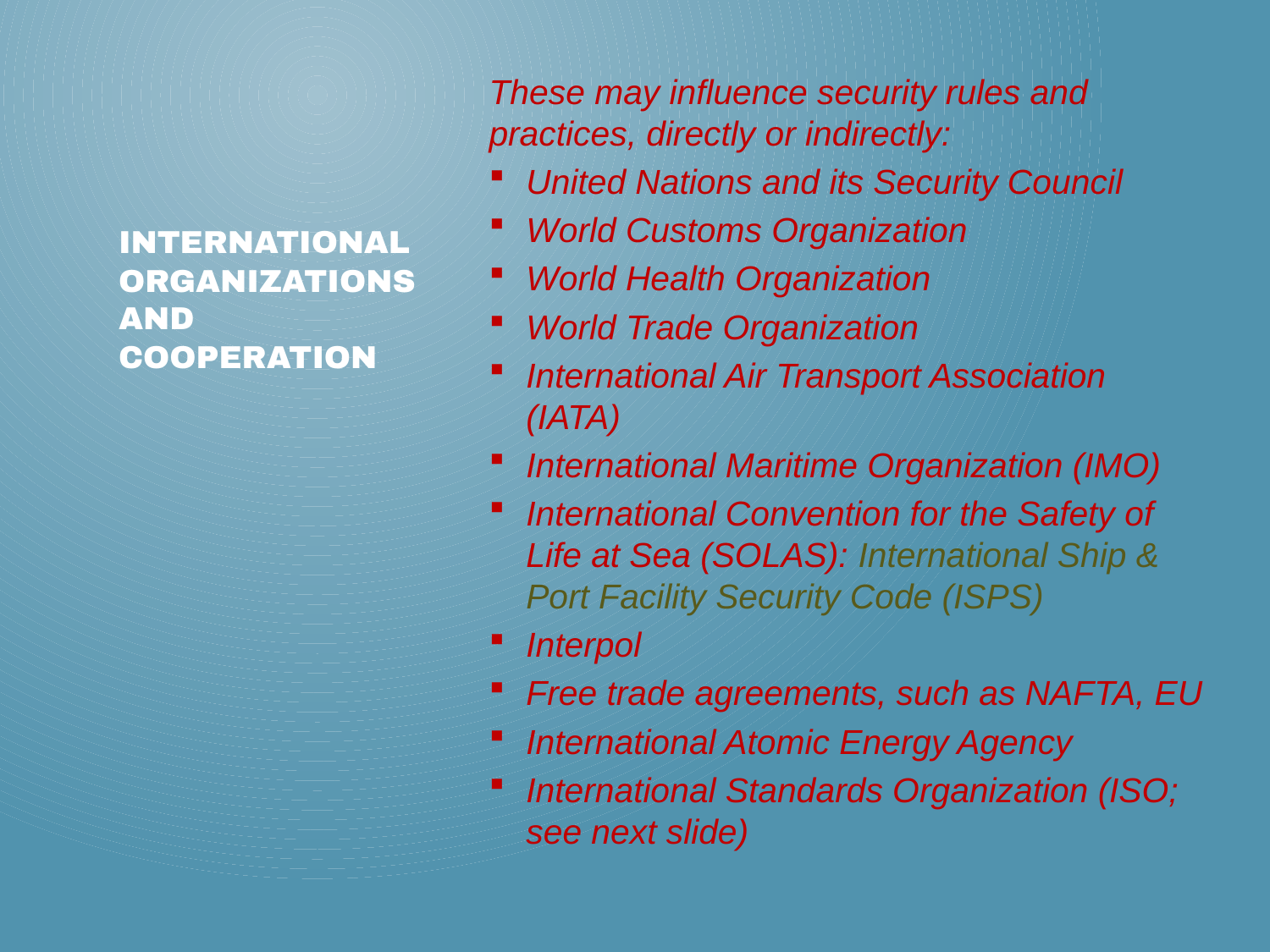

These may influence security rules and practices, directly or indirectly:
United Nations and its Security Council
World Customs Organization
World Health Organization
World Trade Organization
International Air Transport Association (IATA)
International Maritime Organization (IMO)
International Convention for the Safety of Life at Sea (SOLAS): International Ship & Port Facility Security Code (ISPS)
Interpol
Free trade agreements, such as NAFTA, EU
International Atomic Energy Agency
International Standards Organization (ISO; see next slide)

# International organizations and cooperation